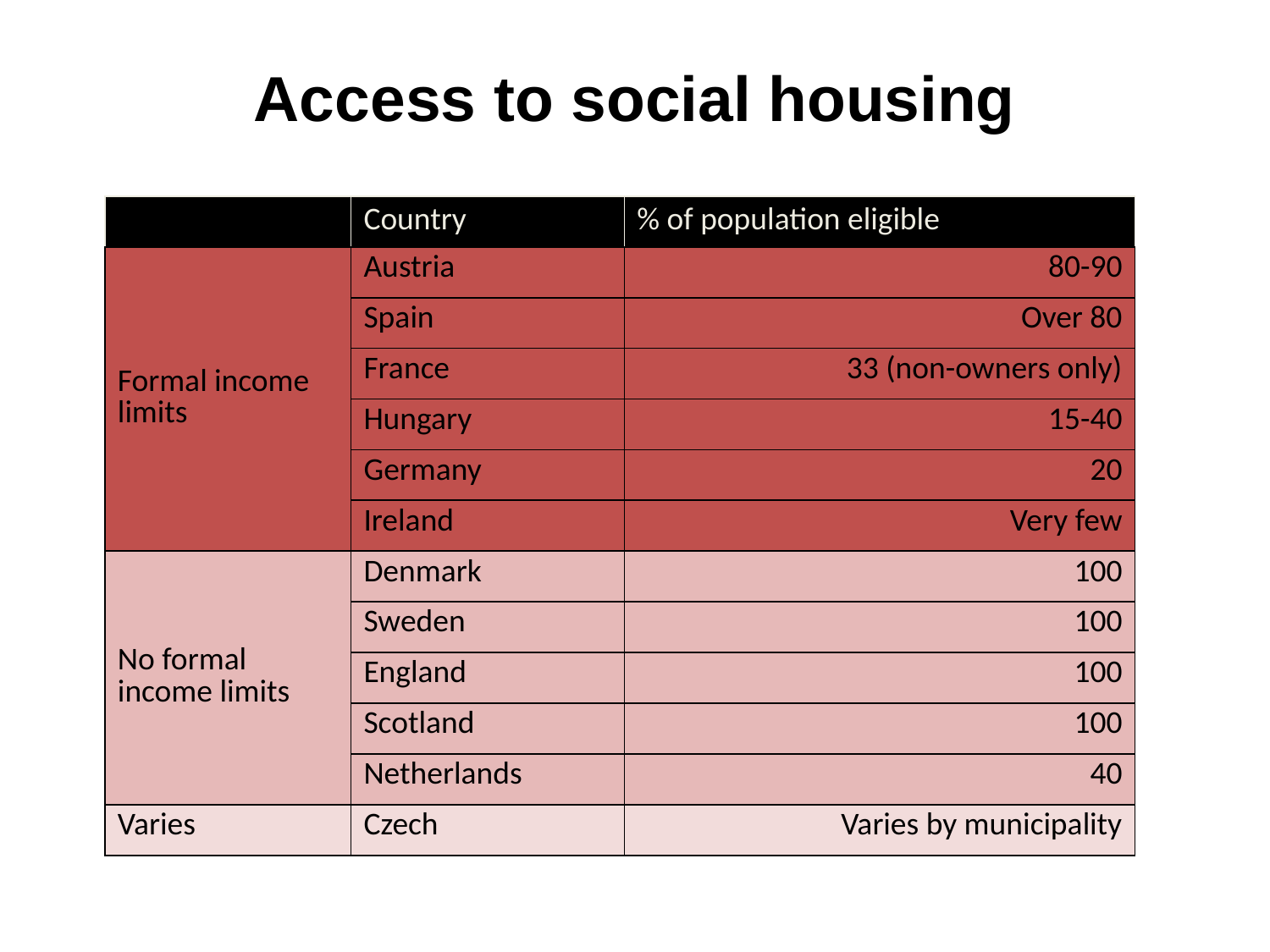

# Access to social housing
|  | Country | % of population eligible |
| --- | --- | --- |
| Formal income limits | Austria | 80-90 |
|  | Spain | Over 80 |
|  | France | 33 (non-owners only) |
|  | Hungary | 15-40 |
|  | Germany | 20 |
|  | Ireland | Very few |
| No formal income limits | Denmark | 100 |
|  | Sweden | 100 |
|  | England | 100 |
|  | Scotland | 100 |
|  | Netherlands | 40 |
| Varies | Czech | Varies by municipality |